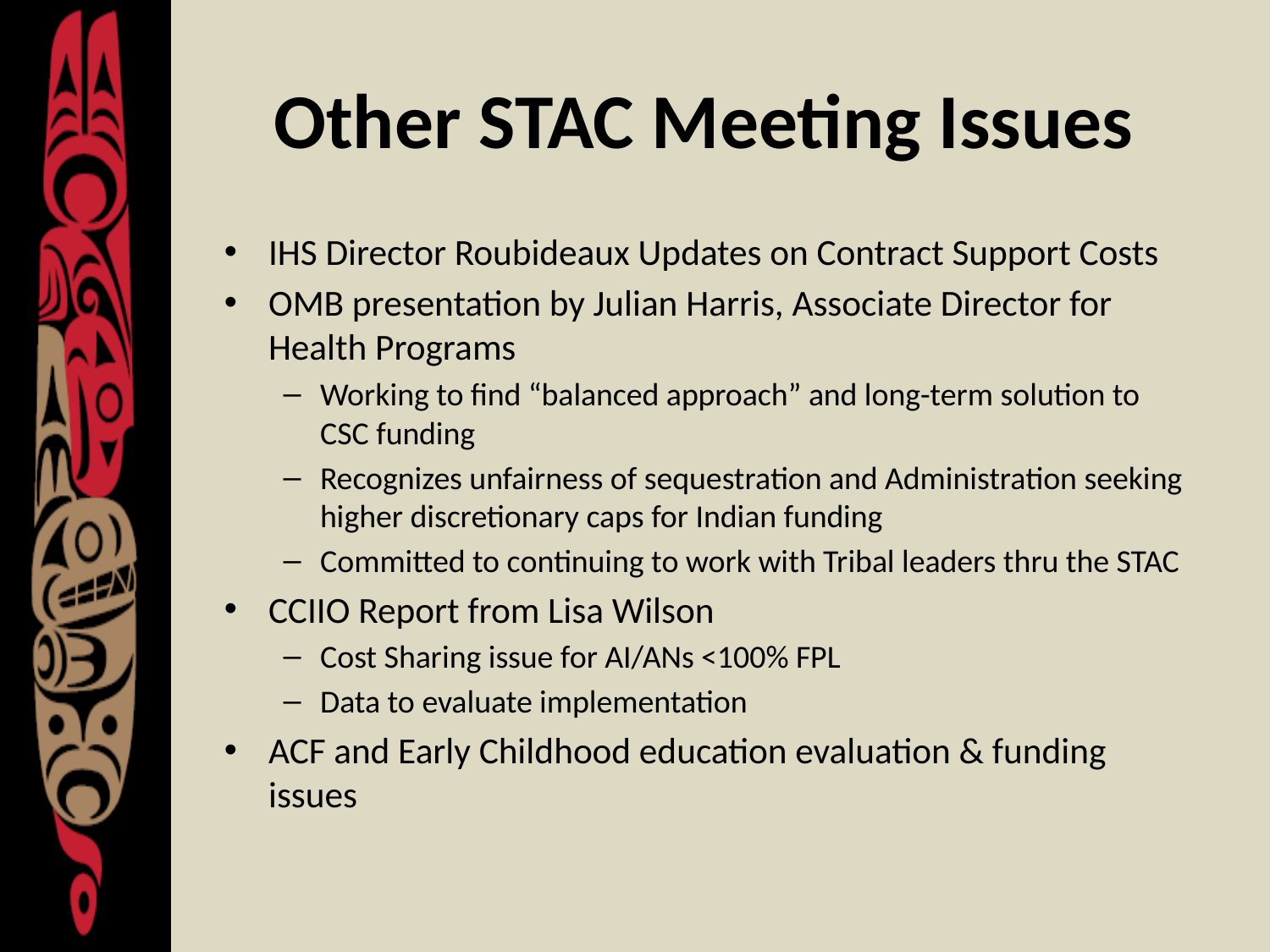

# Other STAC Meeting Issues
IHS Director Roubideaux Updates on Contract Support Costs
OMB presentation by Julian Harris, Associate Director for Health Programs
Working to find “balanced approach” and long-term solution to CSC funding
Recognizes unfairness of sequestration and Administration seeking higher discretionary caps for Indian funding
Committed to continuing to work with Tribal leaders thru the STAC
CCIIO Report from Lisa Wilson
Cost Sharing issue for AI/ANs <100% FPL
Data to evaluate implementation
ACF and Early Childhood education evaluation & funding issues